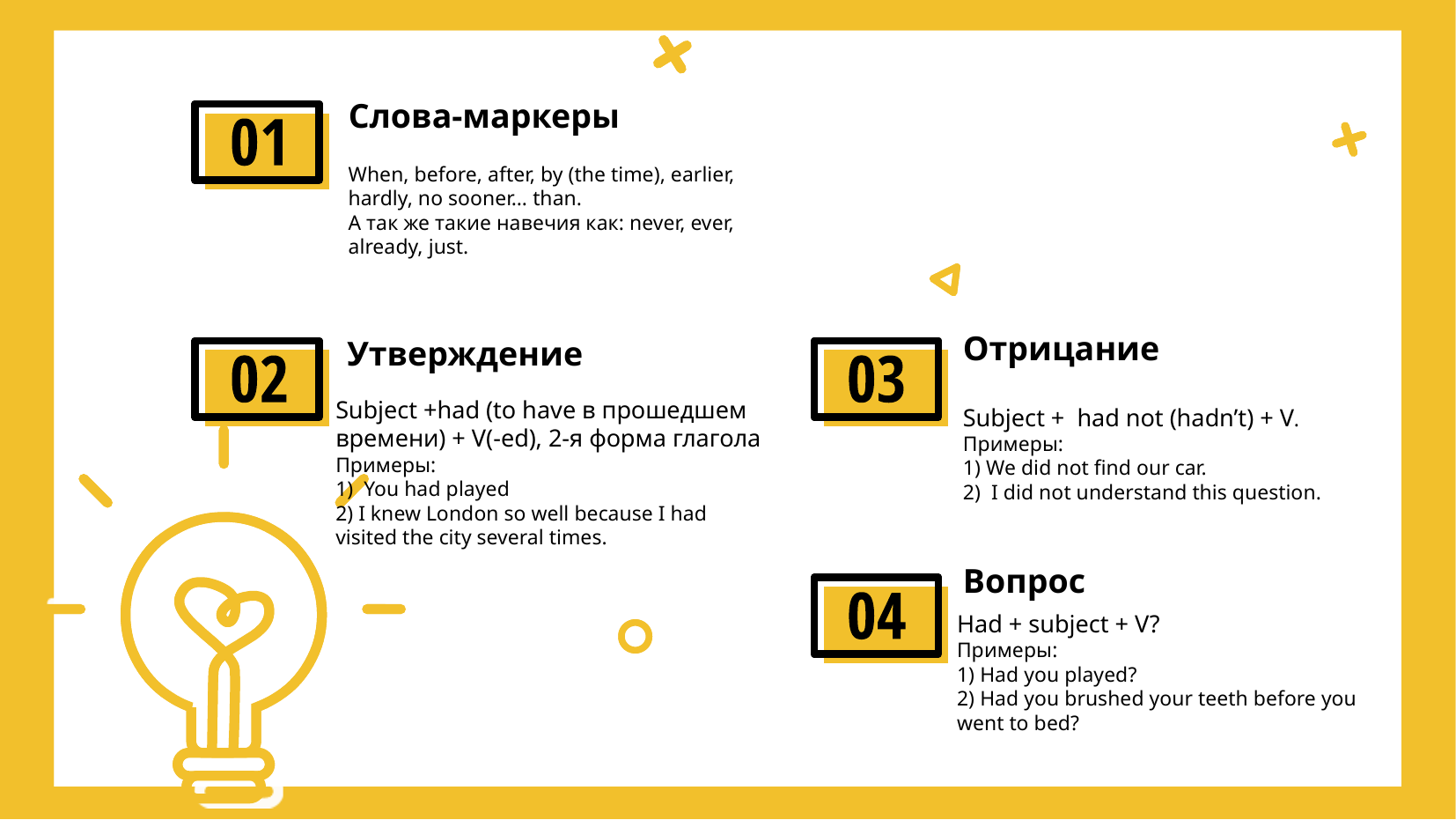

Слова-маркеры
When, before, after, by (the time), earlier, hardly, no sooner… than.
А так же такие навечия как: never, ever, already, just.
Отрицание
Утверждение
Subject +  had not (hadn’t) + V.
Примеры:
1) We did not find our car.
2)  I did not understand this question.
Subject +had (to have в прошедшем времени) + V(-ed), 2-я форма глагола
Примеры:
1)  You had played
2) I knew London so well because I had visited the city several times.

Вопрос
Had + subject + V?
Примеры:
1) Had you played?
2) Had you brushed your teeth before you went to bed?